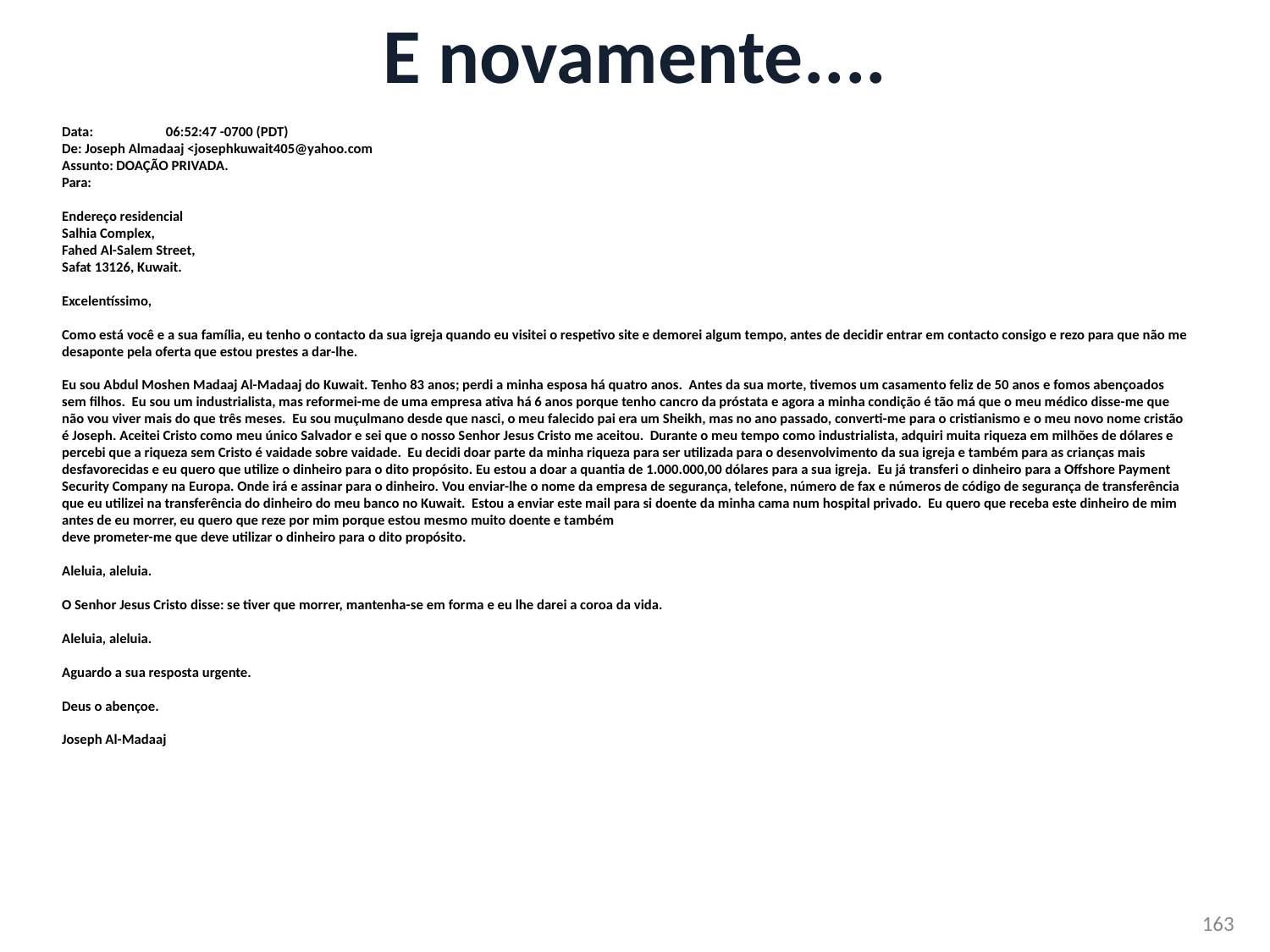

# E novamente....
Data:                       06:52:47 -0700 (PDT)
De: Joseph Almadaaj <josephkuwait405@yahoo.com
Assunto: DOAÇÃO PRIVADA.
Para:

Endereço residencial
Salhia Complex,
Fahed Al-Salem Street,
Safat 13126, Kuwait.

Excelentíssimo,

Como está você e a sua família, eu tenho o contacto da sua igreja quando eu visitei o respetivo site e demorei algum tempo, antes de decidir entrar em contacto consigo e rezo para que não me desaponte pela oferta que estou prestes a dar-lhe.

Eu sou Abdul Moshen Madaaj Al-Madaaj do Kuwait. Tenho 83 anos; perdi a minha esposa há quatro anos.  Antes da sua morte, tivemos um casamento feliz de 50 anos e fomos abençoados sem filhos.  Eu sou um industrialista, mas reformei-me de uma empresa ativa há 6 anos porque tenho cancro da próstata e agora a minha condição é tão má que o meu médico disse-me que não vou viver mais do que três meses.  Eu sou muçulmano desde que nasci, o meu falecido pai era um Sheikh, mas no ano passado, converti-me para o cristianismo e o meu novo nome cristão é Joseph. Aceitei Cristo como meu único Salvador e sei que o nosso Senhor Jesus Cristo me aceitou.  Durante o meu tempo como industrialista, adquiri muita riqueza em milhões de dólares e percebi que a riqueza sem Cristo é vaidade sobre vaidade.  Eu decidi doar parte da minha riqueza para ser utilizada para o desenvolvimento da sua igreja e também para as crianças mais desfavorecidas e eu quero que utilize o dinheiro para o dito propósito. Eu estou a doar a quantia de 1.000.000,00 dólares para a sua igreja.  Eu já transferi o dinheiro para a Offshore Payment Security Company na Europa. Onde irá e assinar para o dinheiro. Vou enviar-lhe o nome da empresa de segurança, telefone, número de fax e números de código de segurança de transferência que eu utilizei na transferência do dinheiro do meu banco no Kuwait.  Estou a enviar este mail para si doente da minha cama num hospital privado.  Eu quero que receba este dinheiro de mim antes de eu morrer, eu quero que reze por mim porque estou mesmo muito doente e também
deve prometer-me que deve utilizar o dinheiro para o dito propósito.

Aleluia, aleluia.

O Senhor Jesus Cristo disse: se tiver que morrer, mantenha-se em forma e eu lhe darei a coroa da vida.

Aleluia, aleluia.

Aguardo a sua resposta urgente.

Deus o abençoe.

Joseph Al-Madaaj

163